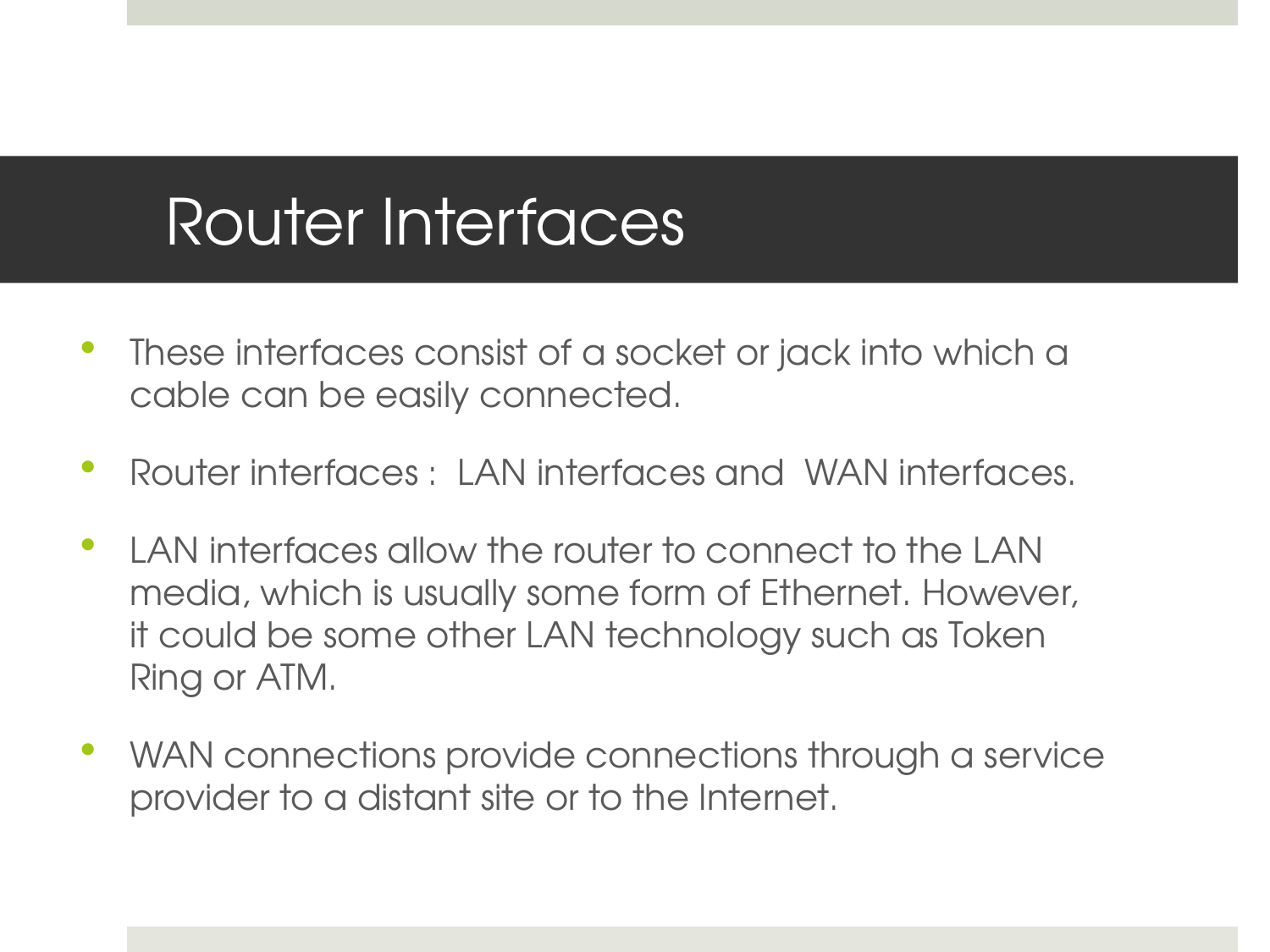

# Router Interfaces
These interfaces consist of a socket or jack into which a cable can be easily connected.
Router interfaces :  LAN interfaces and  WAN interfaces.
LAN interfaces allow the router to connect to the LAN media, which is usually some form of Ethernet. However, it could be some other LAN technology such as Token Ring or ATM.
WAN connections provide connections through a service provider to a distant site or to the Internet.